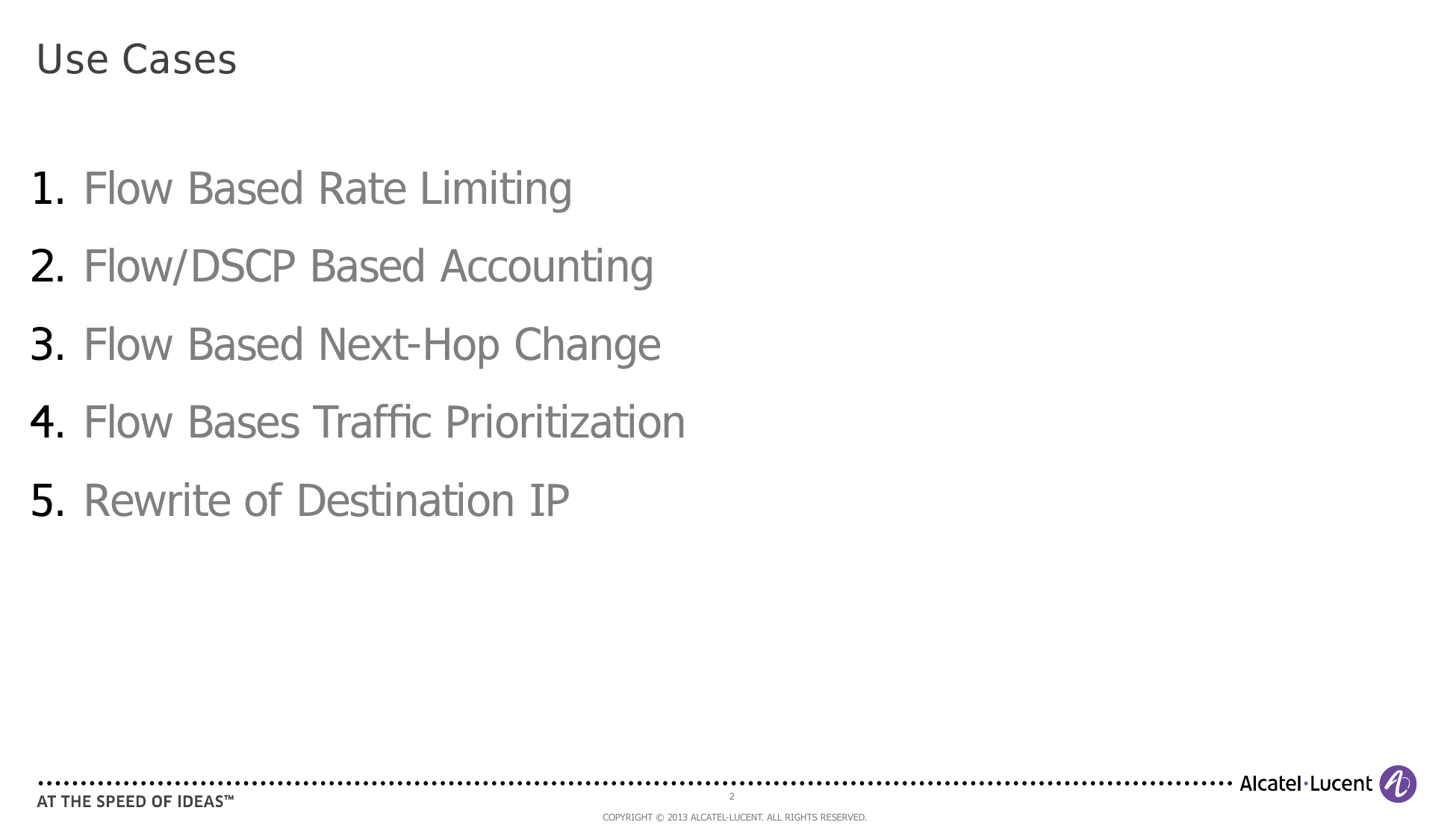

# Use Cases
Flow Based Rate Limiting
Flow/DSCP Based Accounting
Flow Based Next-Hop Change
Flow Bases Traffic Prioritization
Rewrite of Destination IP